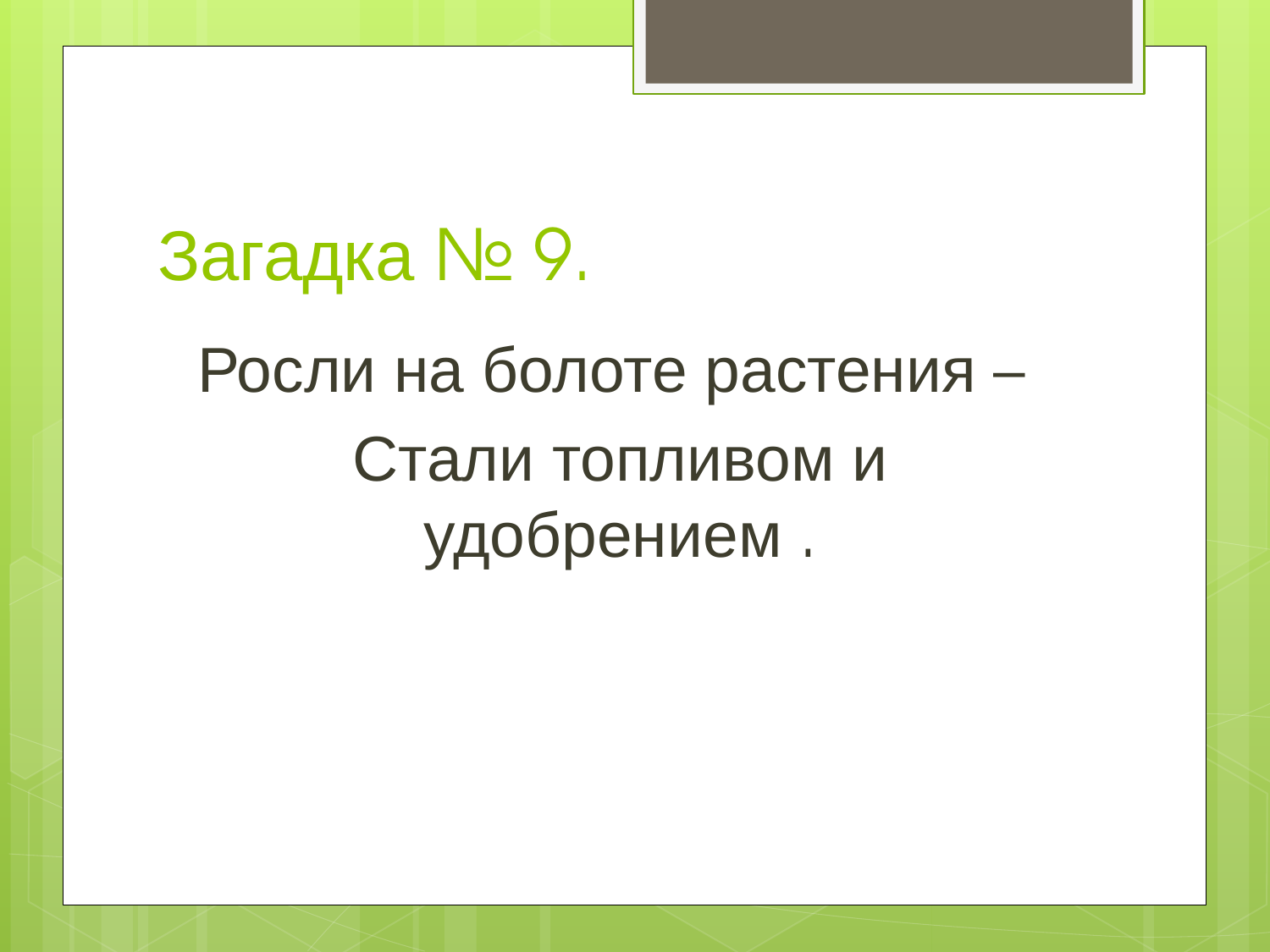

# Загадка № 9.
Росли на болоте растения –
Стали топливом и удобрением .